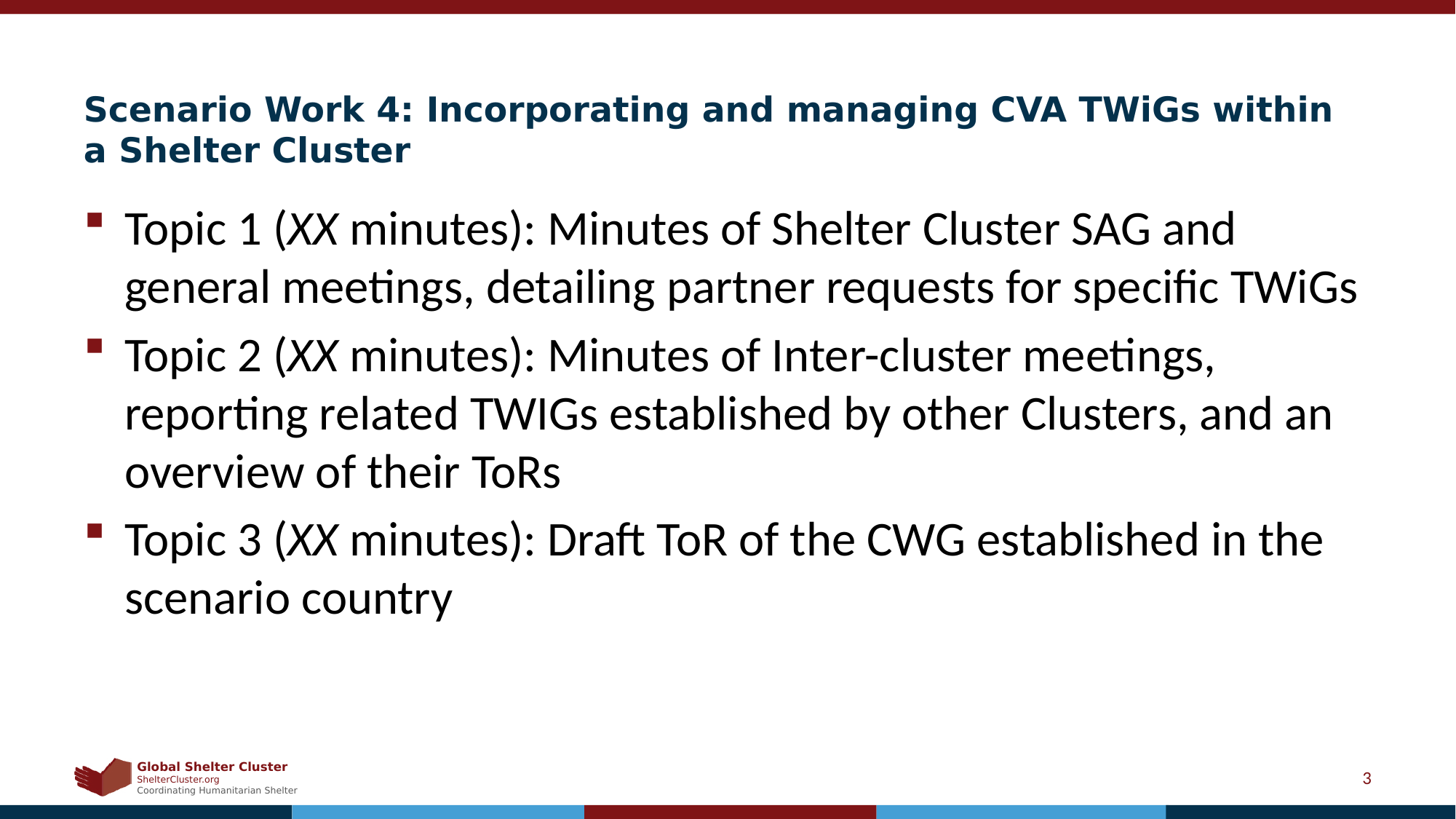

# Scenario Work 4: Incorporating and managing CVA TWiGs within a Shelter Cluster
Topic 1 (XX minutes): Minutes of Shelter Cluster SAG and general meetings, detailing partner requests for specific TWiGs
Topic 2 (XX minutes): Minutes of Inter-cluster meetings, reporting related TWIGs established by other Clusters, and an overview of their ToRs
Topic 3 (XX minutes): Draft ToR of the CWG established in the scenario country
3